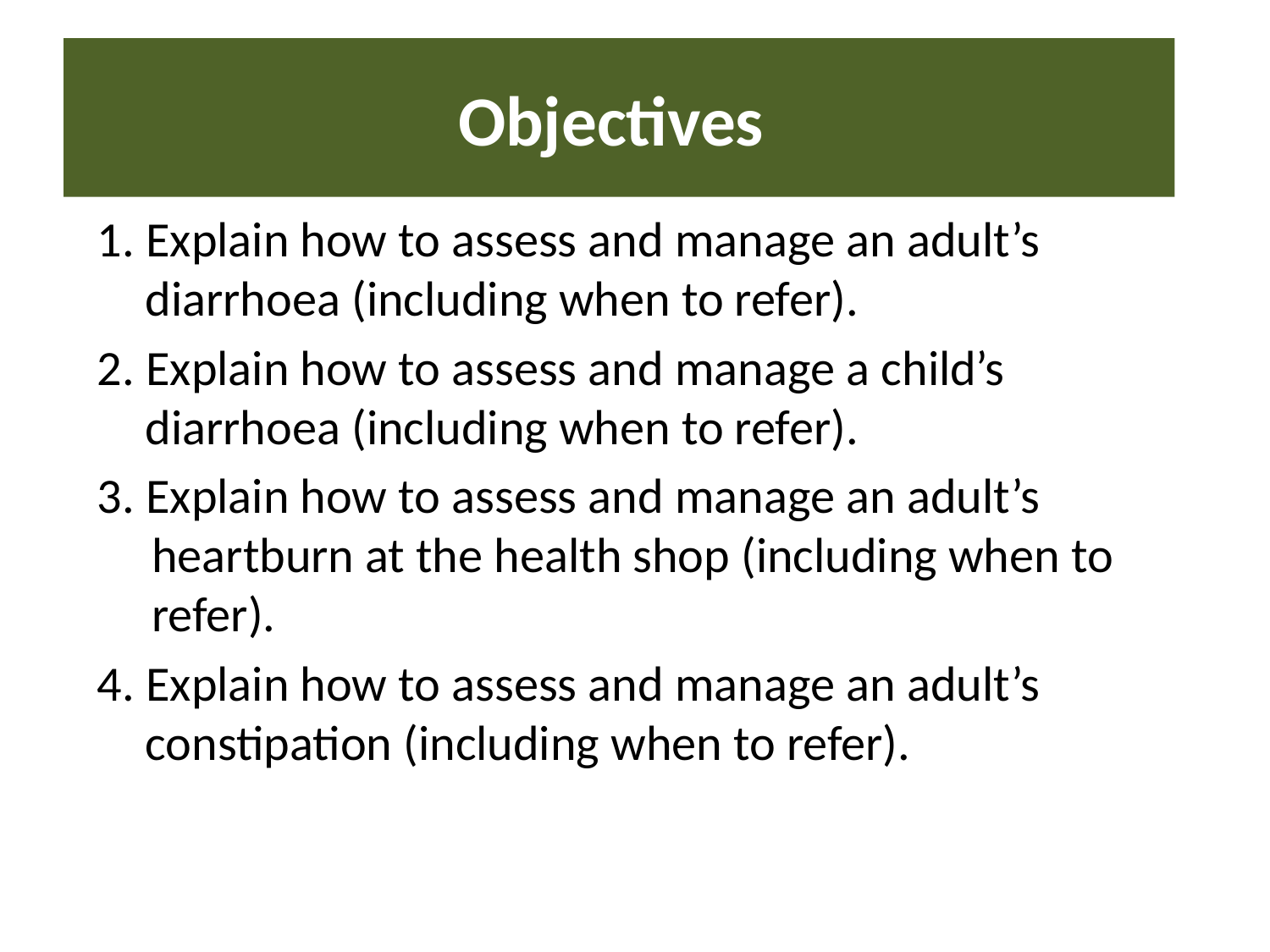

# Objectives
1. Explain how to assess and manage an adult’s diarrhoea (including when to refer).
2. Explain how to assess and manage a child’s diarrhoea (including when to refer).
3. Explain how to assess and manage an adult’s heartburn at the health shop (including when to refer).
4. Explain how to assess and manage an adult’s constipation (including when to refer).